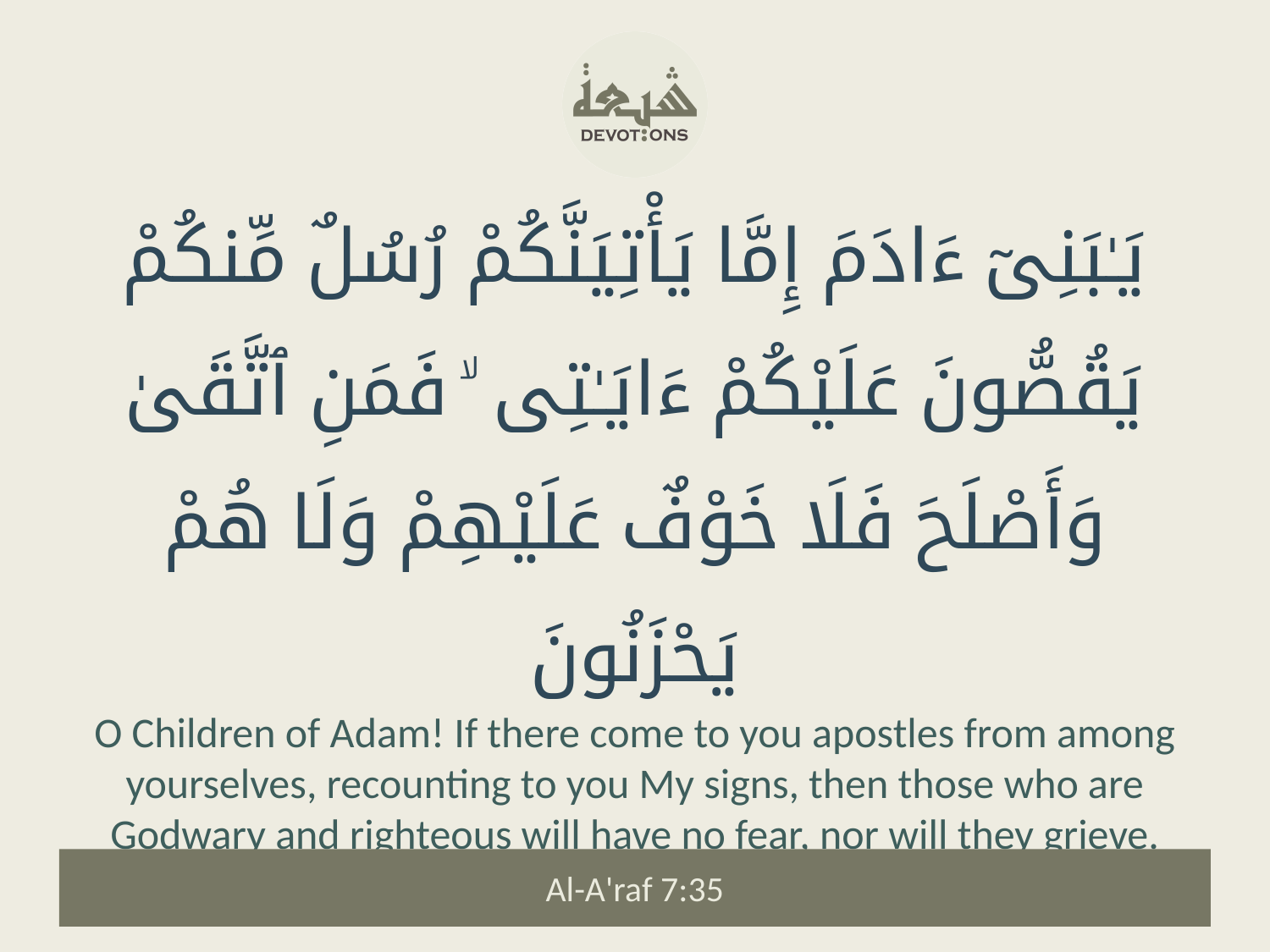

يَـٰبَنِىٓ ءَادَمَ إِمَّا يَأْتِيَنَّكُمْ رُسُلٌ مِّنكُمْ يَقُصُّونَ عَلَيْكُمْ ءَايَـٰتِى ۙ فَمَنِ ٱتَّقَىٰ وَأَصْلَحَ فَلَا خَوْفٌ عَلَيْهِمْ وَلَا هُمْ يَحْزَنُونَ
O Children of Adam! If there come to you apostles from among yourselves, recounting to you My signs, then those who are Godwary and righteous will have no fear, nor will they grieve.
Al-A'raf 7:35